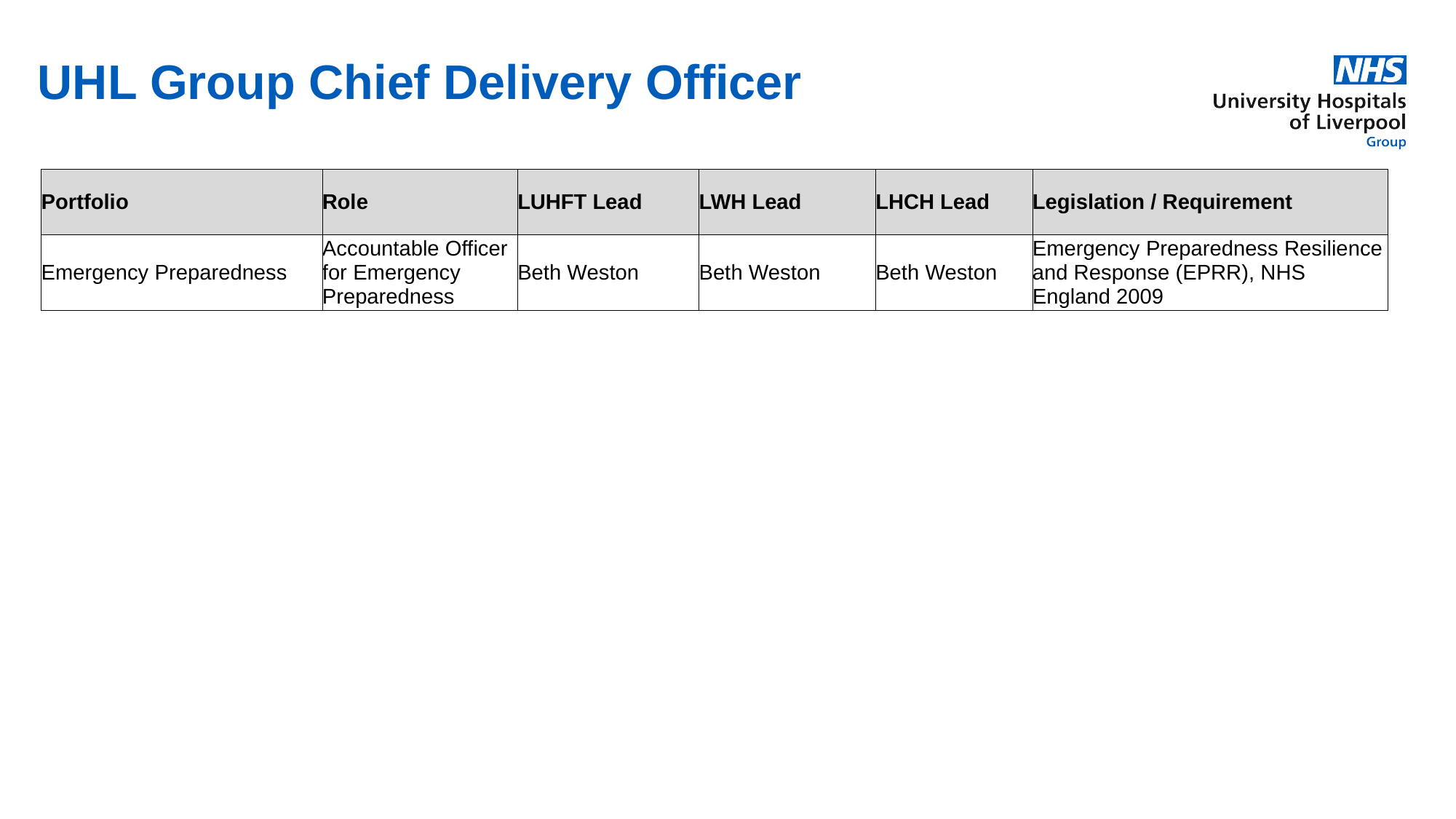

UHL Group Chief Delivery Officer
| Portfolio | Role | LUHFT Lead | LWH Lead | LHCH Lead | Legislation / Requirement |
| --- | --- | --- | --- | --- | --- |
| Emergency Preparedness | Accountable Officer for Emergency Preparedness | Beth Weston | Beth Weston | Beth Weston | Emergency Preparedness Resilience and Response (EPRR), NHS England 2009 |